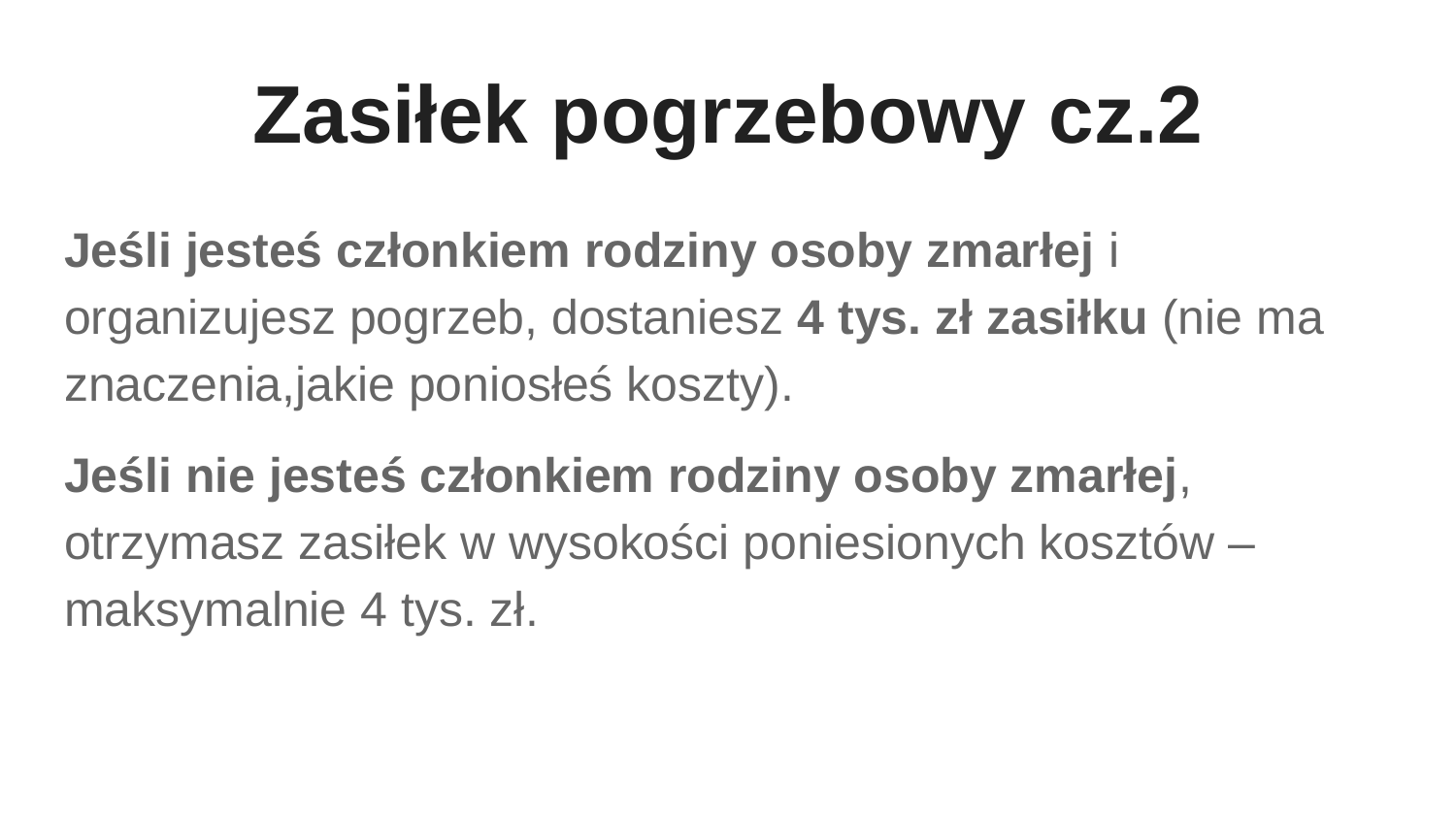

# Zasiłek pogrzebowy cz.2
Jeśli jesteś członkiem rodziny osoby zmarłej i organizujesz pogrzeb, dostaniesz 4 tys. zł zasiłku (nie ma znaczenia,jakie poniosłeś koszty).
Jeśli nie jesteś członkiem rodziny osoby zmarłej, otrzymasz zasiłek w wysokości poniesionych kosztów – maksymalnie 4 tys. zł.